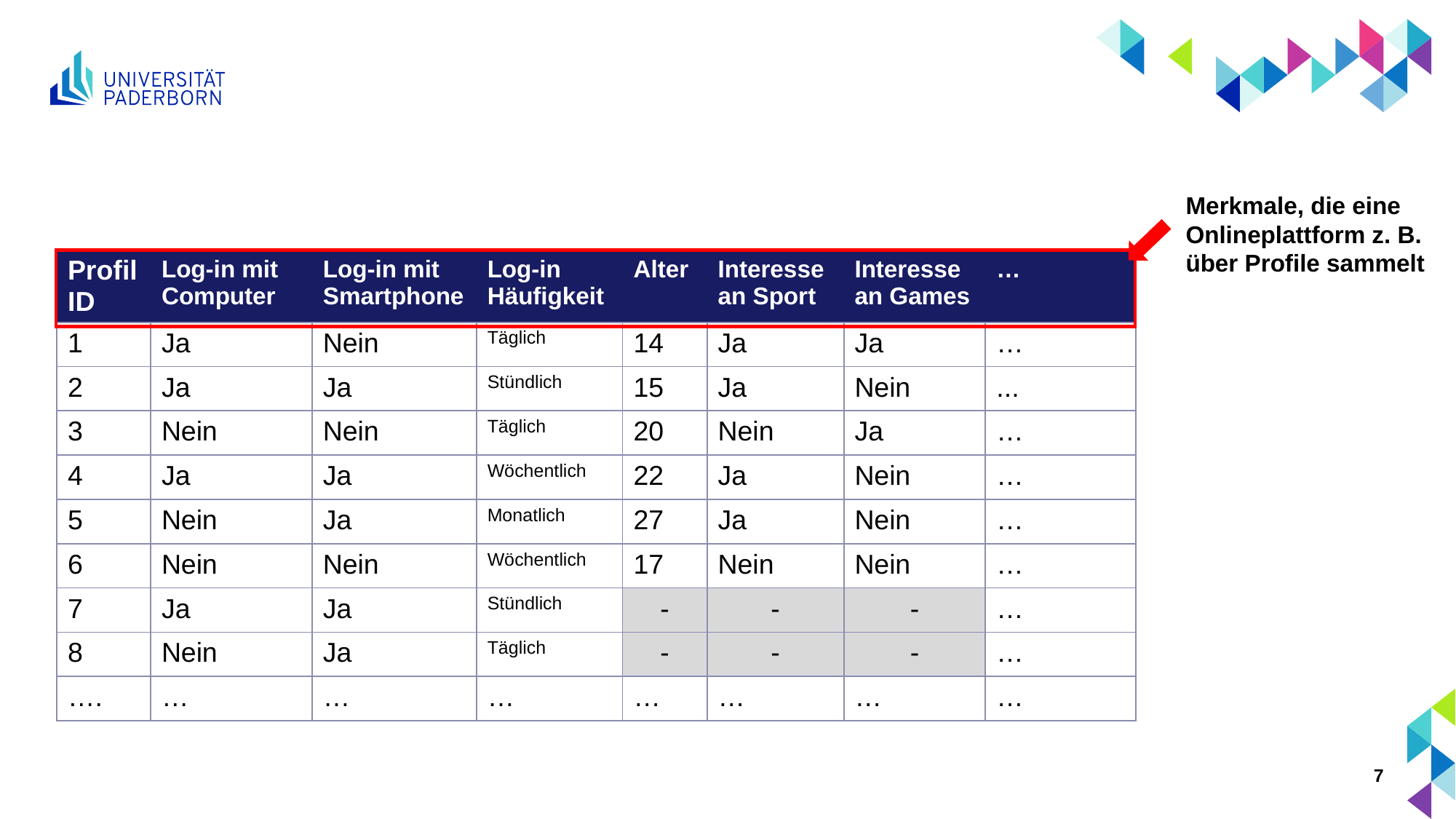

Merkmale, die eine
Onlineplattform z. B.
über Profile sammelt

| Profil ID | Log-in mit Computer | Log-in mit Smartphone | Log-in Häufigkeit | Alter | Interesse an Sport | Interesse an Games | … |
| --- | --- | --- | --- | --- | --- | --- | --- |
| 1 | Ja | Nein | Täglich | 14 | Ja | Ja | … |
| 2 | Ja | Ja | Stündlich | 15 | Ja | Nein | ... |
| 3 | Nein | Nein | Täglich | 20 | Nein | Ja | … |
| 4 | Ja | Ja | Wöchentlich | 22 | Ja | Nein | … |
| 5 | Nein | Ja | Monatlich | 27 | Ja | Nein | … |
| 6 | Nein | Nein | Wöchentlich | 17 | Nein | Nein | … |
| 7 | Ja | Ja | Stündlich | - | - | - | … |
| 8 | Nein | Ja | Täglich | - | - | - | … |
| …. | … | … | … | … | … | … | … |
7